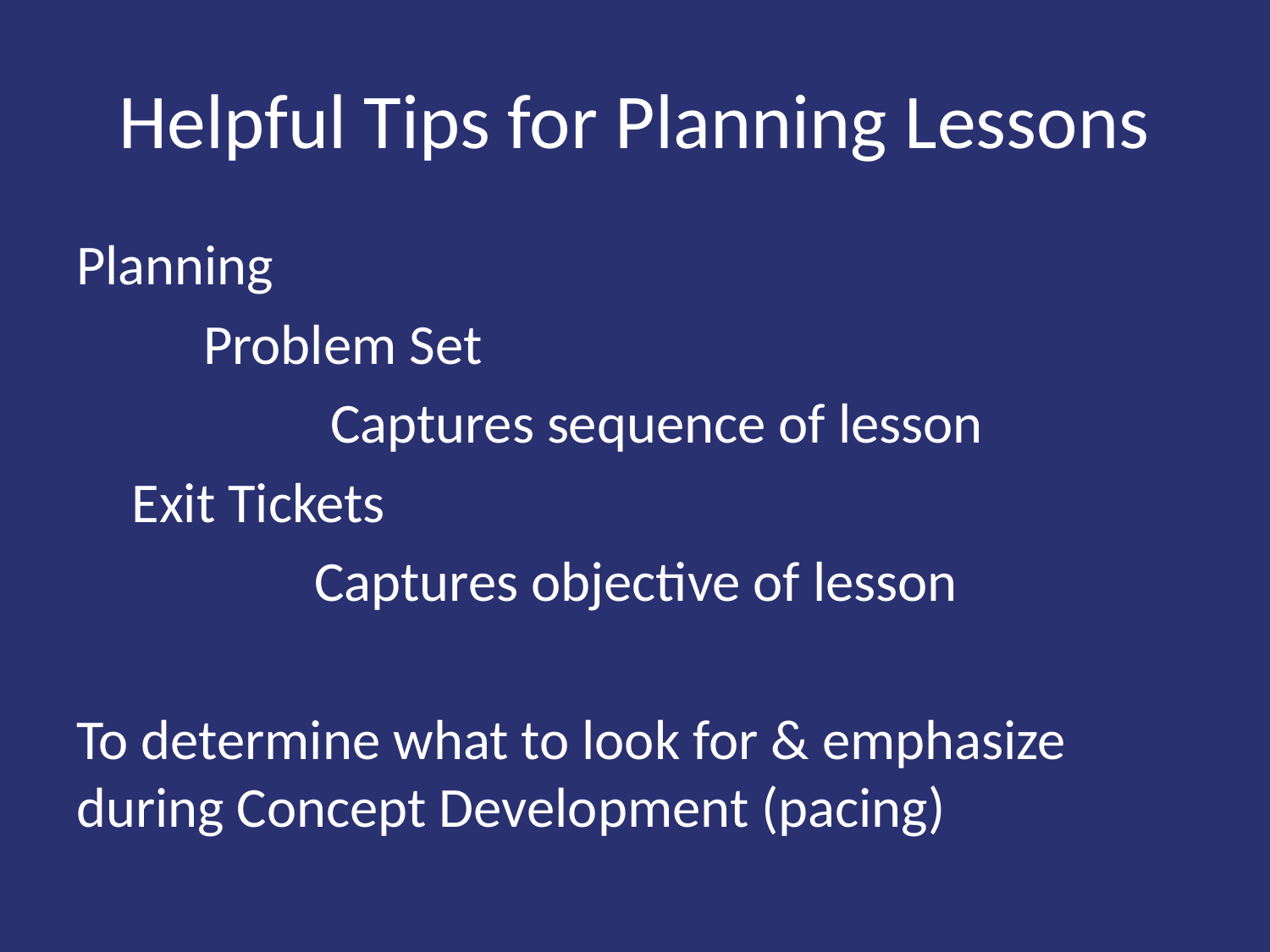

# Helpful Tips for Planning Lessons
Planning
	Problem Set
		Captures sequence of lesson
Exit Tickets
	Captures objective of lesson

To determine what to look for & emphasize during Concept Development (pacing)